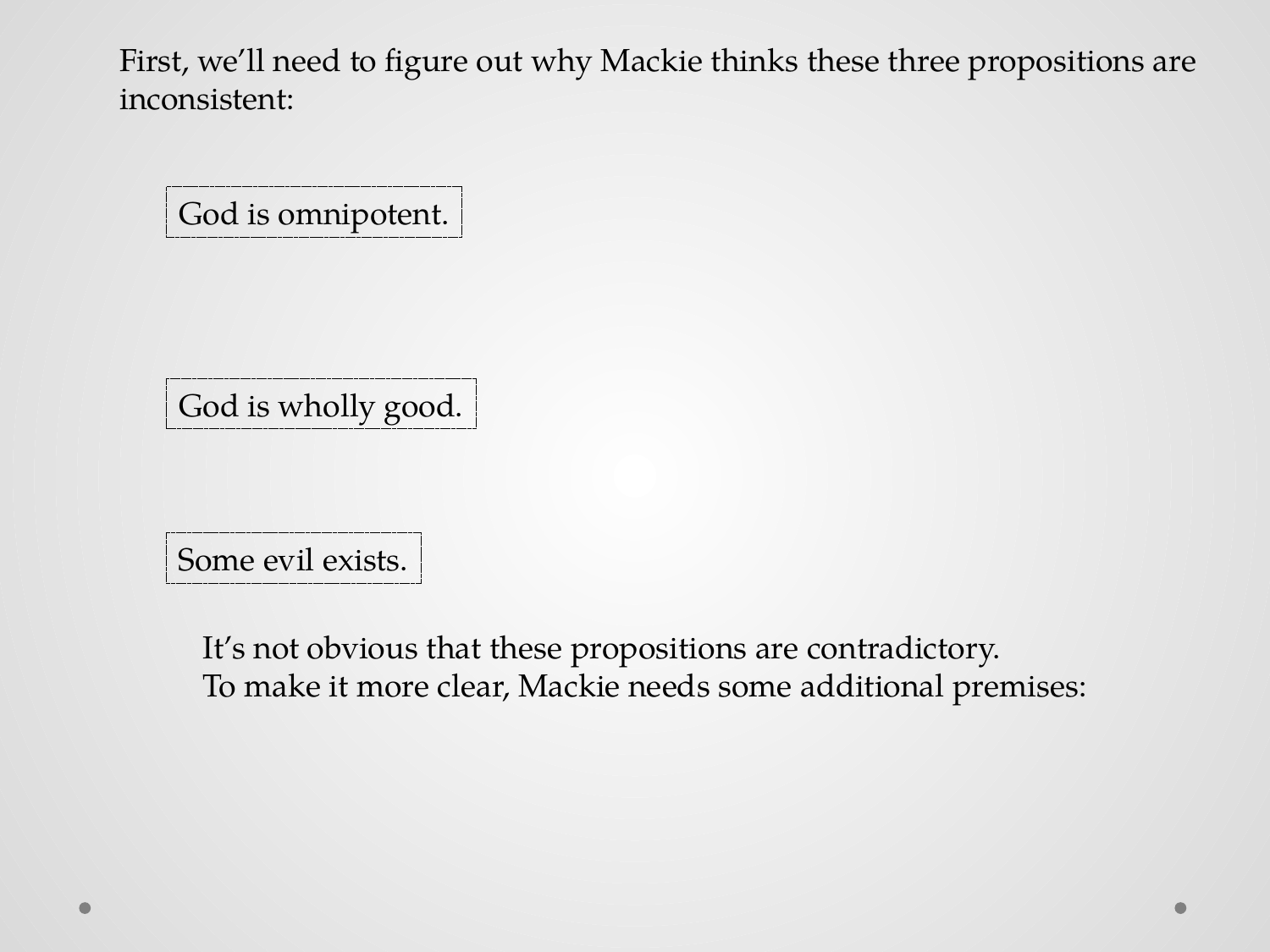

First, we’ll need to figure out why Mackie thinks these three propositions are
inconsistent:
God is omnipotent.
God is wholly good.
Some evil exists.
It’s not obvious that these propositions are contradictory.
To make it more clear, Mackie needs some additional premises: